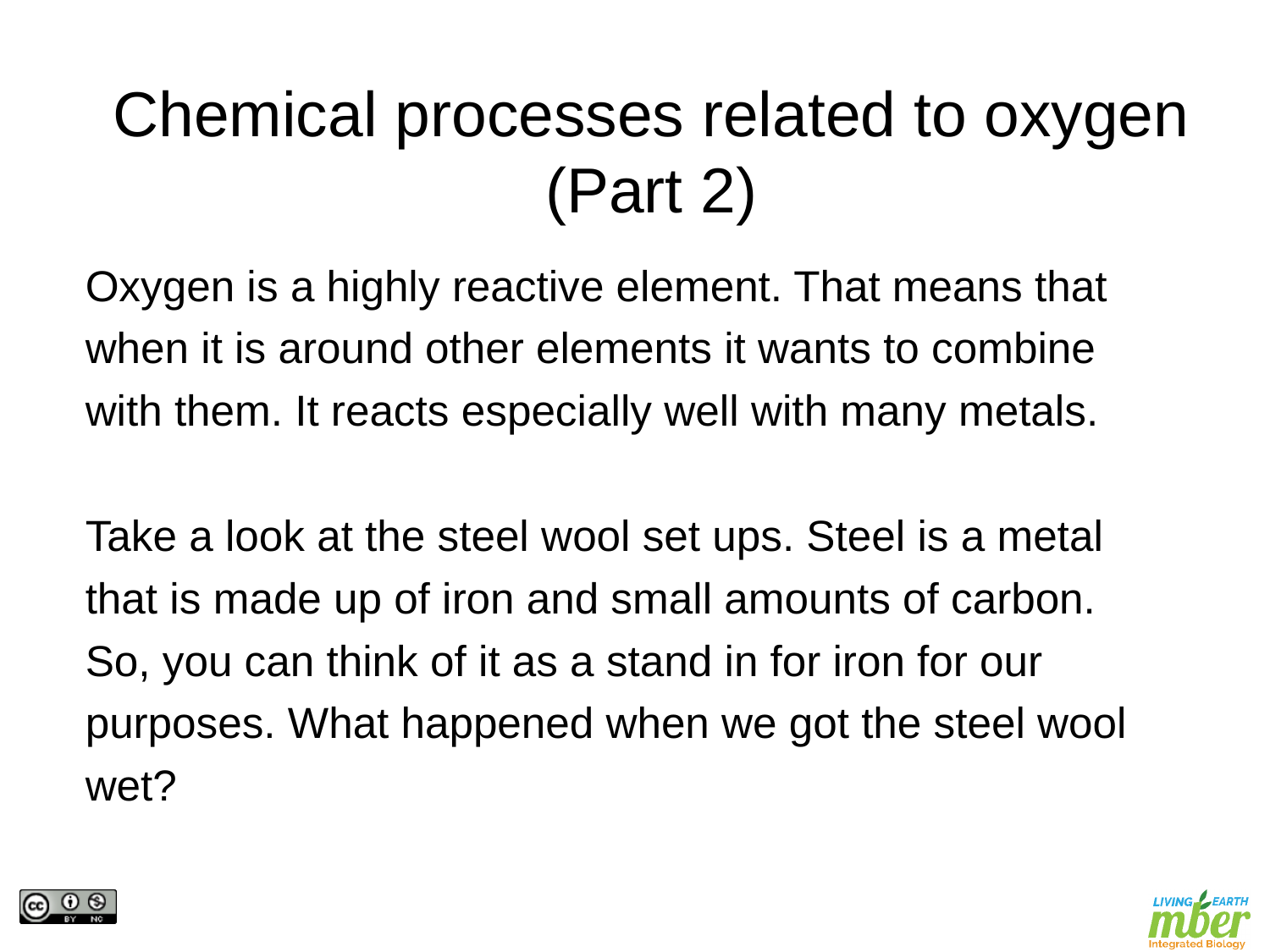

Chemical processes related to oxygen
(Part 2)
Oxygen is a highly reactive element. That means that when it is around other elements it wants to combine with them. It reacts especially well with many metals.

Take a look at the steel wool set ups. Steel is a metal that is made up of iron and small amounts of carbon. So, you can think of it as a stand in for iron for our purposes. What happened when we got the steel wool wet?